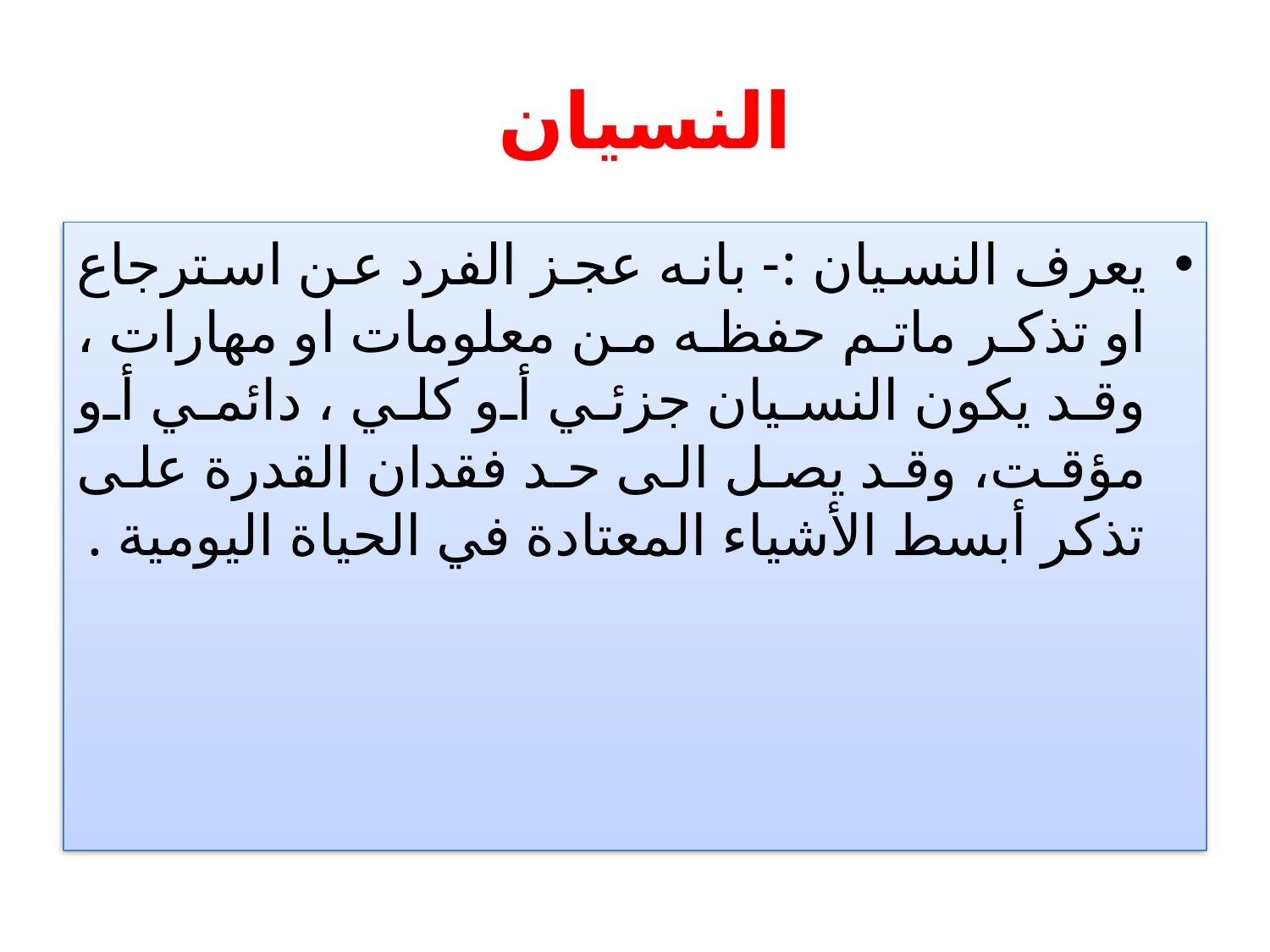

# النسيان
يعرف النسيان :- بانه عجز الفرد عن استرجاع او تذكر ماتم حفظه من معلومات او مهارات ، وقد يكون النسيان جزئي أو كلي ، دائمي أو مؤقت، وقد يصل الى حد فقدان القدرة على تذكر أبسط الأشياء المعتادة في الحياة اليومية .